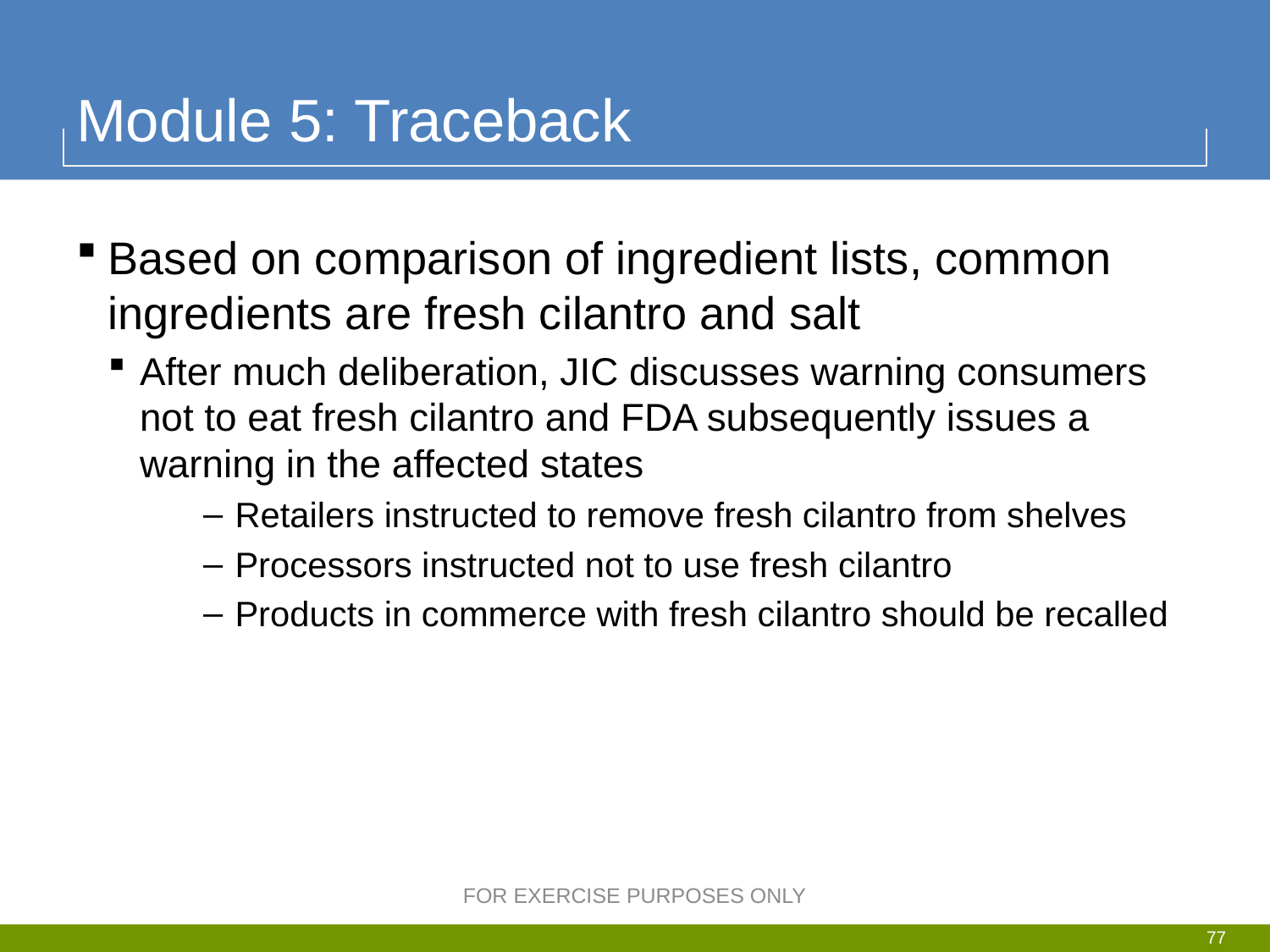

# Module 5: Traceback
Based on comparison of ingredient lists, common ingredients are fresh cilantro and salt
After much deliberation, JIC discusses warning consumers not to eat fresh cilantro and FDA subsequently issues a warning in the affected states
Retailers instructed to remove fresh cilantro from shelves
Processors instructed not to use fresh cilantro
Products in commerce with fresh cilantro should be recalled
FOR EXERCISE PURPOSES ONLY